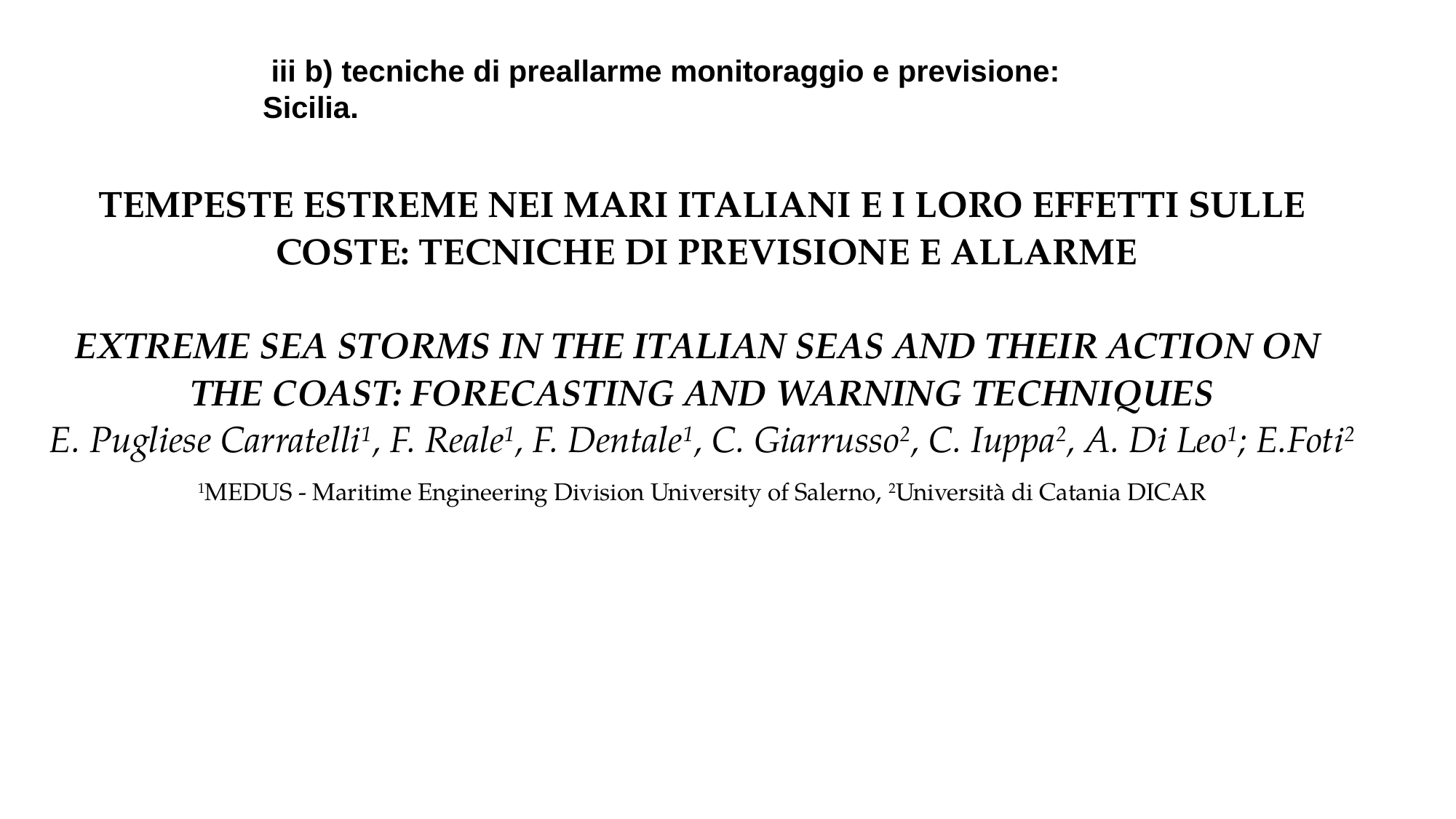

iii b) tecniche di preallarme monitoraggio e previsione: Sicilia.
TEMPESTE ESTREME NEI MARI ITALIANI E I LORO EFFETTI SULLE
 COSTE: TECNICHE DI PREVISIONE E ALLARME

extreme sea storms in the Italian seas and their action on
the coast: FORECASTING AND WARNING TECHNIQUES
E. Pugliese Carratelli1, F. Reale1, F. Dentale1, C. Giarrusso2, C. Iuppa2, A. Di Leo1; E.Foti2
1MEDUS - Maritime Engineering Division University of Salerno, 2Università di Catania DICAR